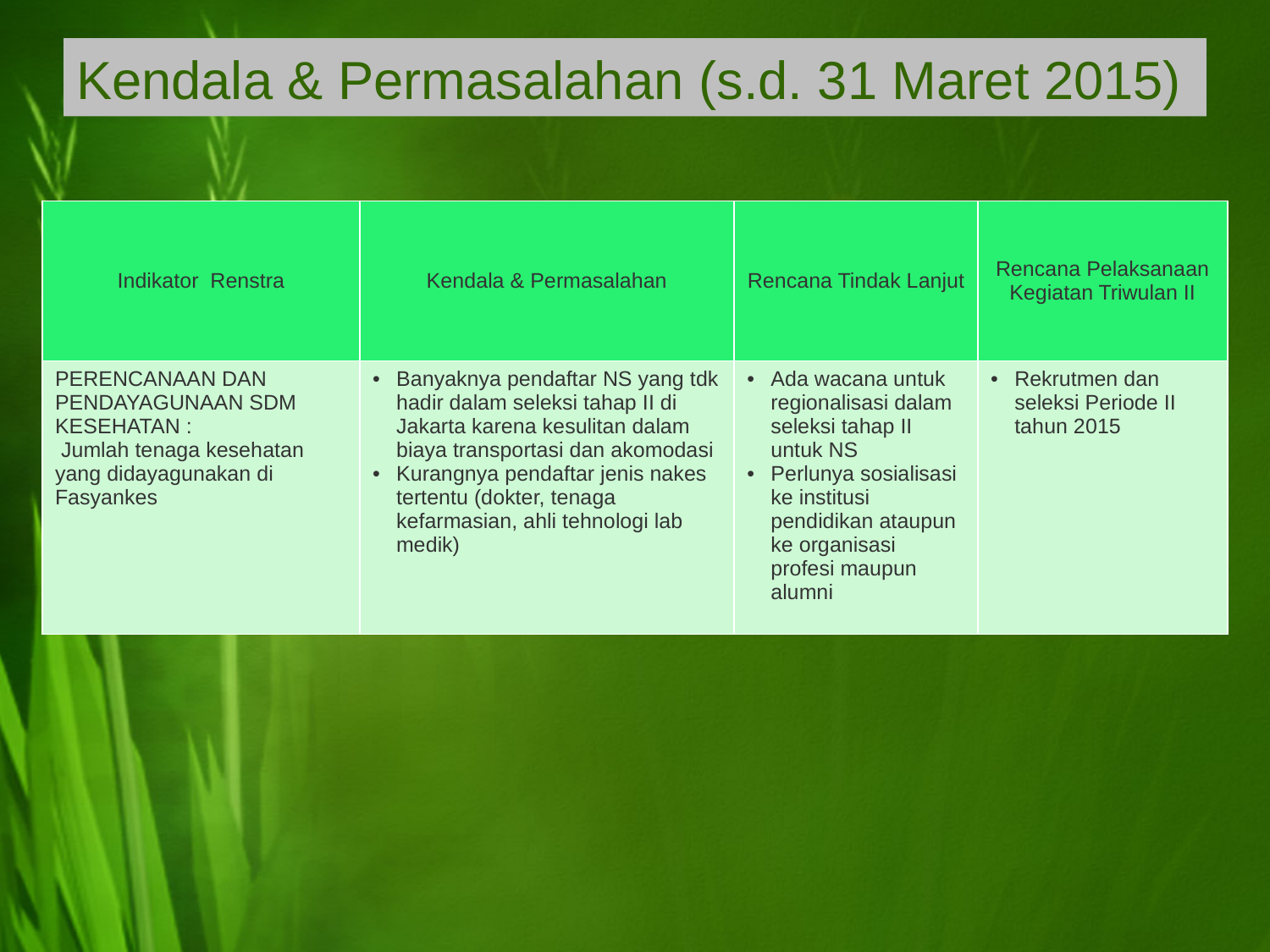

# Kendala & Permasalahan (s.d. 31 Maret 2015)
| Indikator Renstra | Kendala & Permasalahan | Rencana Tindak Lanjut | Rencana Pelaksanaan Kegiatan Triwulan II |
| --- | --- | --- | --- |
| PERENCANAAN DAN PENDAYAGUNAAN SDM KESEHATAN : Jumlah tenaga kesehatan yang didayagunakan di Fasyankes | Banyaknya pendaftar NS yang tdk hadir dalam seleksi tahap II di Jakarta karena kesulitan dalam biaya transportasi dan akomodasi Kurangnya pendaftar jenis nakes tertentu (dokter, tenaga kefarmasian, ahli tehnologi lab medik) | Ada wacana untuk regionalisasi dalam seleksi tahap II untuk NS Perlunya sosialisasi ke institusi pendidikan ataupun ke organisasi profesi maupun alumni | Rekrutmen dan seleksi Periode II tahun 2015 |